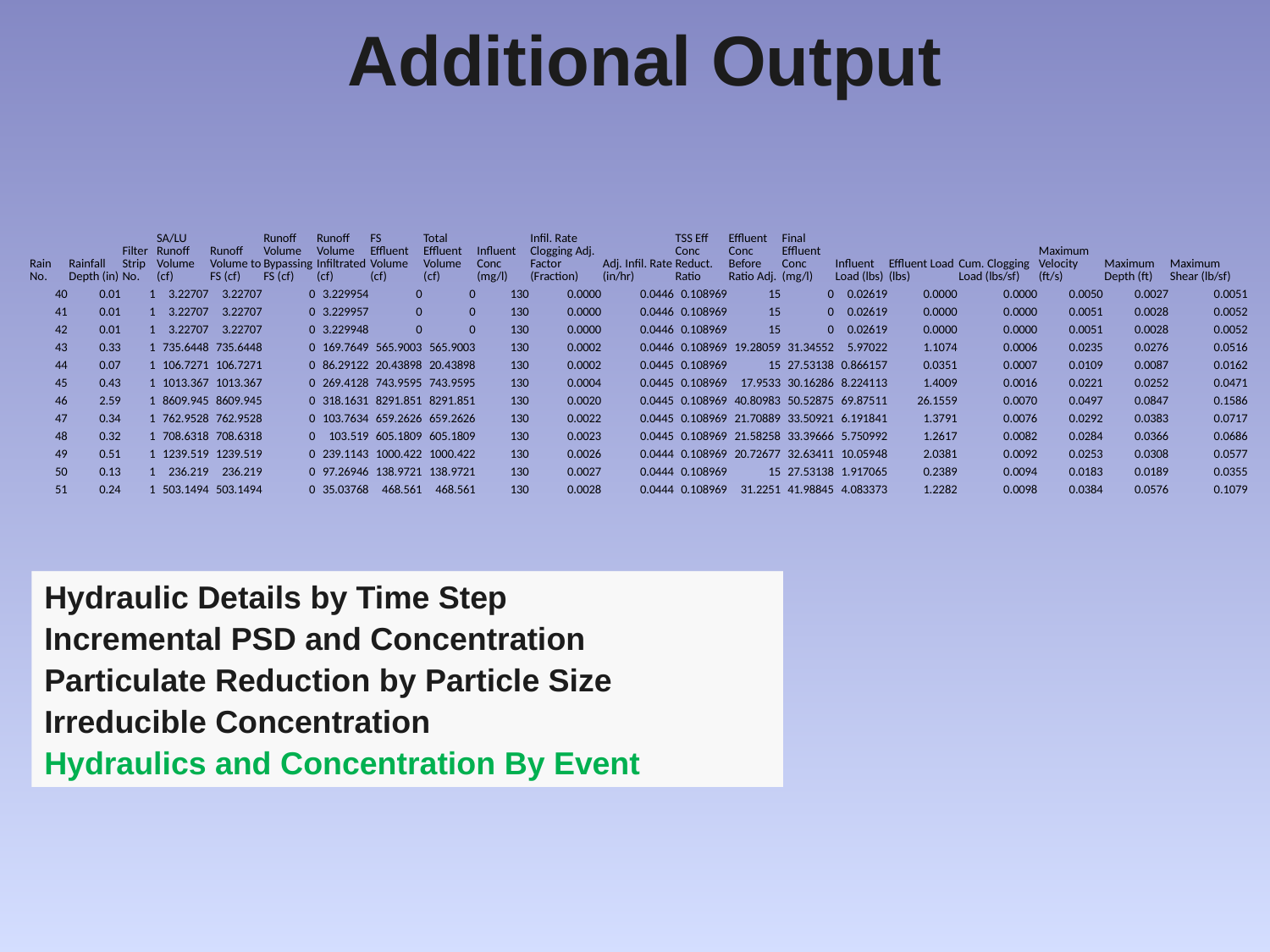

Additional Output
| Rain No. | Rainfall Depth (in) | Filter Strip No. | SA/LU Runoff Volume (cf) | Runoff Volume to FS (cf) | Runoff Volume Bypassing FS (cf) | Runoff Volume Infiltrated (cf) | FS Effluent Volume (cf) | Total Effluent Volume (cf) | Influent Conc (mg/l) | Infil. Rate Clogging Adj. Factor (Fraction) | Adj. Infil. Rate (in/hr) | TSS Eff Conc Reduct. Ratio | Effluent Conc Before Ratio Adj. | Final Effluent Conc (mg/l) | Influent Load (lbs) | Effluent Load (lbs) | Cum. Clogging Load (lbs/sf) | Maximum Velocity (ft/s) | Maximum Depth (ft) | Maximum Shear (lb/sf) |
| --- | --- | --- | --- | --- | --- | --- | --- | --- | --- | --- | --- | --- | --- | --- | --- | --- | --- | --- | --- | --- |
| 40 | 0.01 | 1 | 3.22707 | 3.22707 | 0 | 3.229954 | 0 | 0 | 130 | 0.0000 | 0.0446 | 0.108969 | 15 | 0 | 0.02619 | 0.0000 | 0.0000 | 0.0050 | 0.0027 | 0.0051 |
| 41 | 0.01 | 1 | 3.22707 | 3.22707 | 0 | 3.229957 | 0 | 0 | 130 | 0.0000 | 0.0446 | 0.108969 | 15 | 0 | 0.02619 | 0.0000 | 0.0000 | 0.0051 | 0.0028 | 0.0052 |
| 42 | 0.01 | 1 | 3.22707 | 3.22707 | 0 | 3.229948 | 0 | 0 | 130 | 0.0000 | 0.0446 | 0.108969 | 15 | 0 | 0.02619 | 0.0000 | 0.0000 | 0.0051 | 0.0028 | 0.0052 |
| 43 | 0.33 | 1 | 735.6448 | 735.6448 | 0 | 169.7649 | 565.9003 | 565.9003 | 130 | 0.0002 | 0.0446 | 0.108969 | 19.28059 | 31.34552 | 5.97022 | 1.1074 | 0.0006 | 0.0235 | 0.0276 | 0.0516 |
| 44 | 0.07 | 1 | 106.7271 | 106.7271 | 0 | 86.29122 | 20.43898 | 20.43898 | 130 | 0.0002 | 0.0445 | 0.108969 | 15 | 27.53138 | 0.866157 | 0.0351 | 0.0007 | 0.0109 | 0.0087 | 0.0162 |
| 45 | 0.43 | 1 | 1013.367 | 1013.367 | 0 | 269.4128 | 743.9595 | 743.9595 | 130 | 0.0004 | 0.0445 | 0.108969 | 17.9533 | 30.16286 | 8.224113 | 1.4009 | 0.0016 | 0.0221 | 0.0252 | 0.0471 |
| 46 | 2.59 | 1 | 8609.945 | 8609.945 | 0 | 318.1631 | 8291.851 | 8291.851 | 130 | 0.0020 | 0.0445 | 0.108969 | 40.80983 | 50.52875 | 69.87511 | 26.1559 | 0.0070 | 0.0497 | 0.0847 | 0.1586 |
| 47 | 0.34 | 1 | 762.9528 | 762.9528 | 0 | 103.7634 | 659.2626 | 659.2626 | 130 | 0.0022 | 0.0445 | 0.108969 | 21.70889 | 33.50921 | 6.191841 | 1.3791 | 0.0076 | 0.0292 | 0.0383 | 0.0717 |
| 48 | 0.32 | 1 | 708.6318 | 708.6318 | 0 | 103.519 | 605.1809 | 605.1809 | 130 | 0.0023 | 0.0445 | 0.108969 | 21.58258 | 33.39666 | 5.750992 | 1.2617 | 0.0082 | 0.0284 | 0.0366 | 0.0686 |
| 49 | 0.51 | 1 | 1239.519 | 1239.519 | 0 | 239.1143 | 1000.422 | 1000.422 | 130 | 0.0026 | 0.0444 | 0.108969 | 20.72677 | 32.63411 | 10.05948 | 2.0381 | 0.0092 | 0.0253 | 0.0308 | 0.0577 |
| 50 | 0.13 | 1 | 236.219 | 236.219 | 0 | 97.26946 | 138.9721 | 138.9721 | 130 | 0.0027 | 0.0444 | 0.108969 | 15 | 27.53138 | 1.917065 | 0.2389 | 0.0094 | 0.0183 | 0.0189 | 0.0355 |
| 51 | 0.24 | 1 | 503.1494 | 503.1494 | 0 | 35.03768 | 468.561 | 468.561 | 130 | 0.0028 | 0.0444 | 0.108969 | 31.2251 | 41.98845 | 4.083373 | 1.2282 | 0.0098 | 0.0384 | 0.0576 | 0.1079 |
Hydraulic Details by Time Step
Incremental PSD and Concentration
Particulate Reduction by Particle Size
Irreducible Concentration
Hydraulics and Concentration By Event